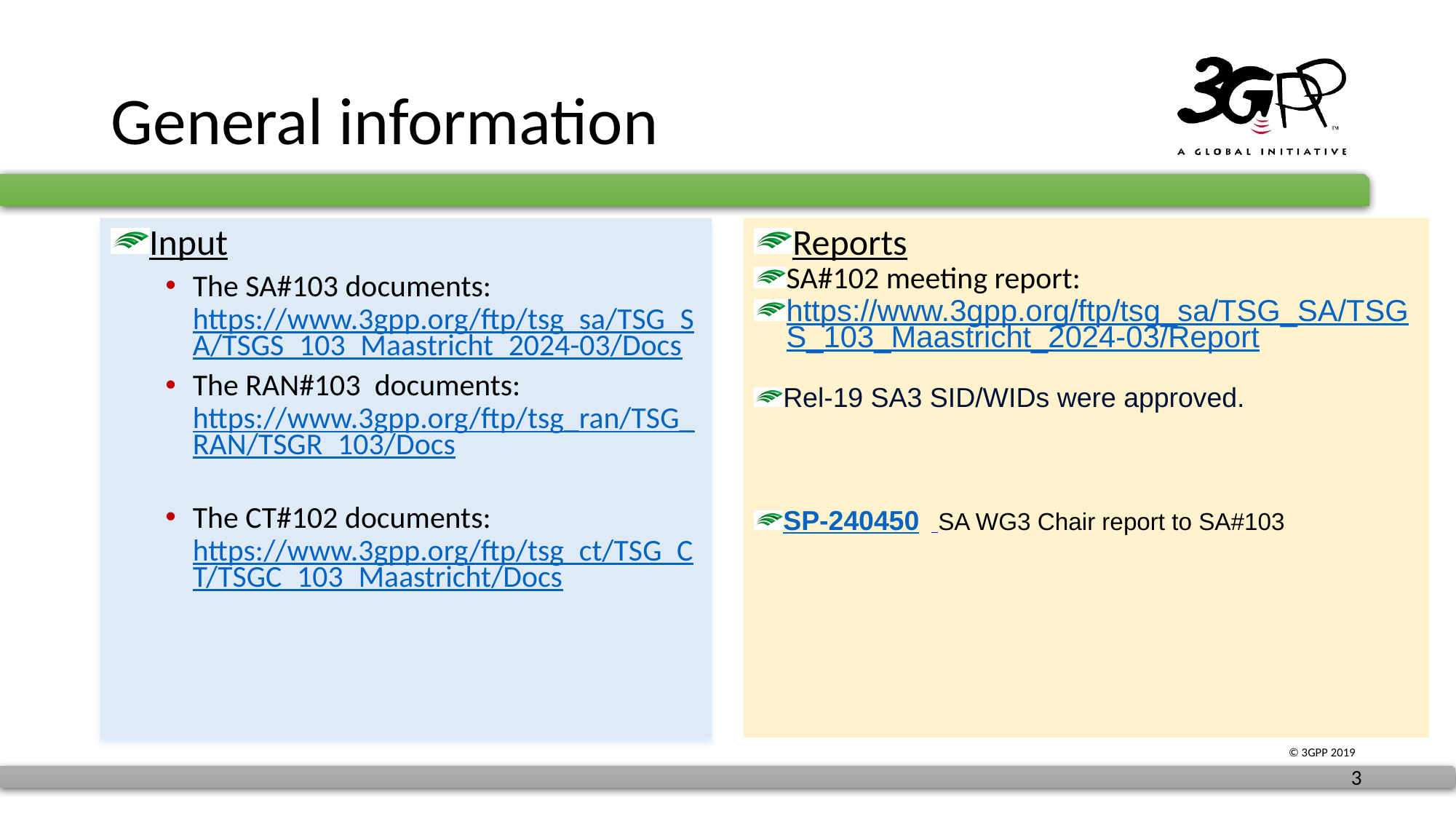

# General information
Input
The SA#103 documents: https://www.3gpp.org/ftp/tsg_sa/TSG_SA/TSGS_103_Maastricht_2024-03/Docs
The RAN#103  documents: https://www.3gpp.org/ftp/tsg_ran/TSG_RAN/TSGR_103/Docs
The CT#102 documents: https://www.3gpp.org/ftp/tsg_ct/TSG_CT/TSGC_103_Maastricht/Docs
Reports
SA#102 meeting report:
https://www.3gpp.org/ftp/tsg_sa/TSG_SA/TSGS_103_Maastricht_2024-03/Report

Rel-19 SA3 SID/WIDs were approved.

SP-240450    SA WG3 Chair report to SA#103